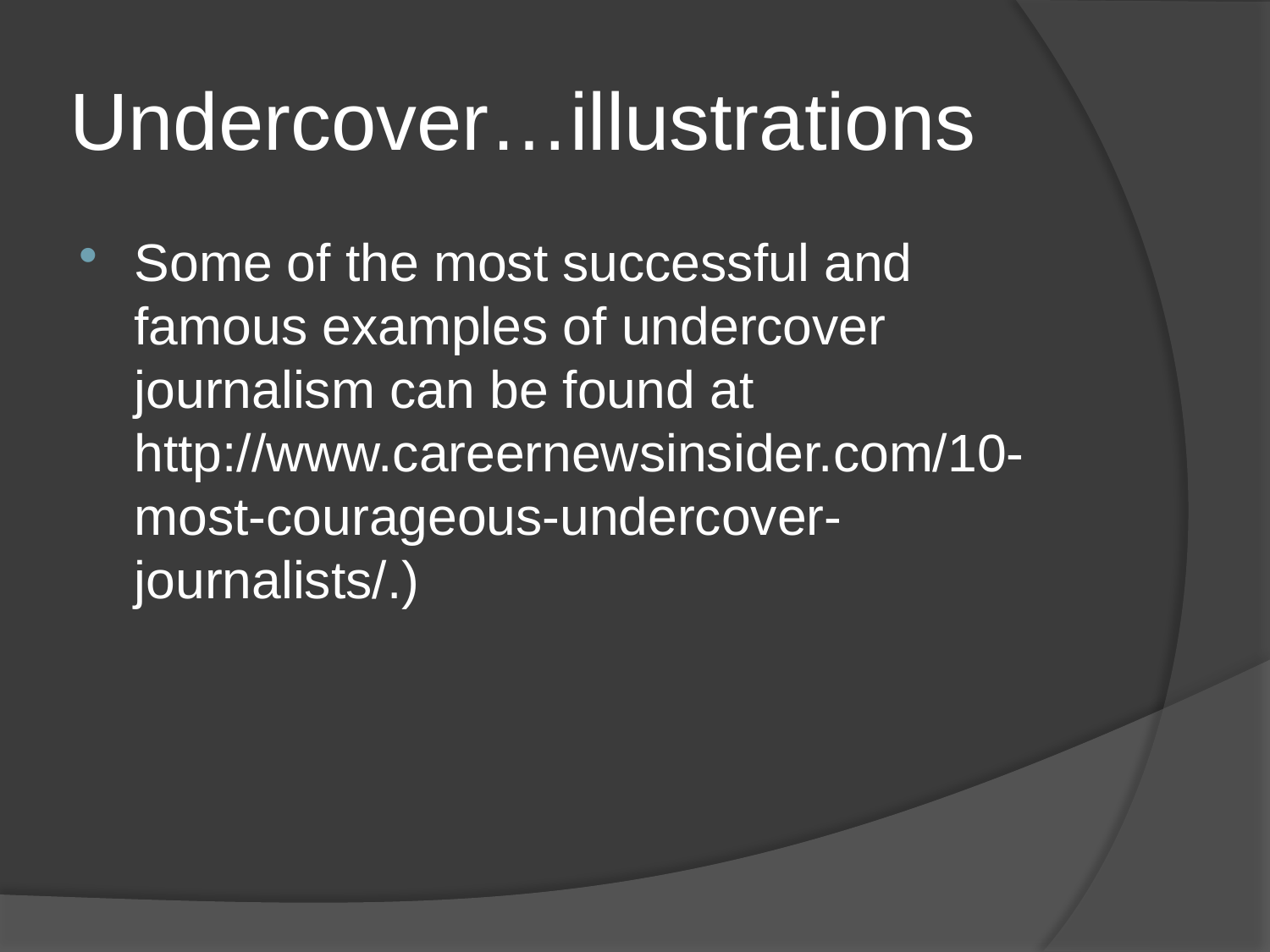

# Undercover…illustrations
Some of the most successful and famous examples of undercover journalism can be found at  http://www.careernewsinsider.com/10-most-courageous-undercover-journalists/.)